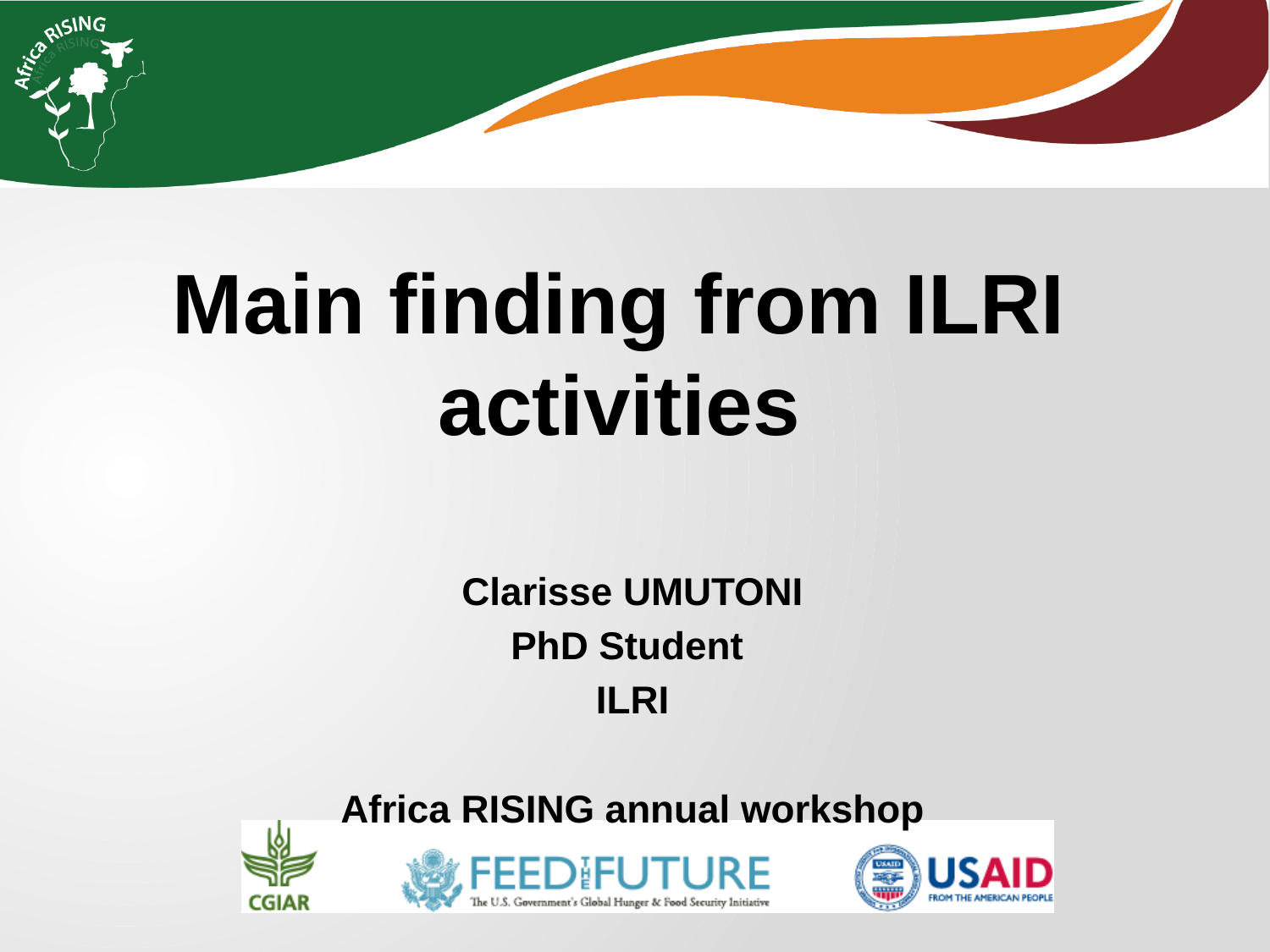

Main finding from ILRI activities
Clarisse UMUTONI
PhD Student
ILRI

Africa RISING annual workshop